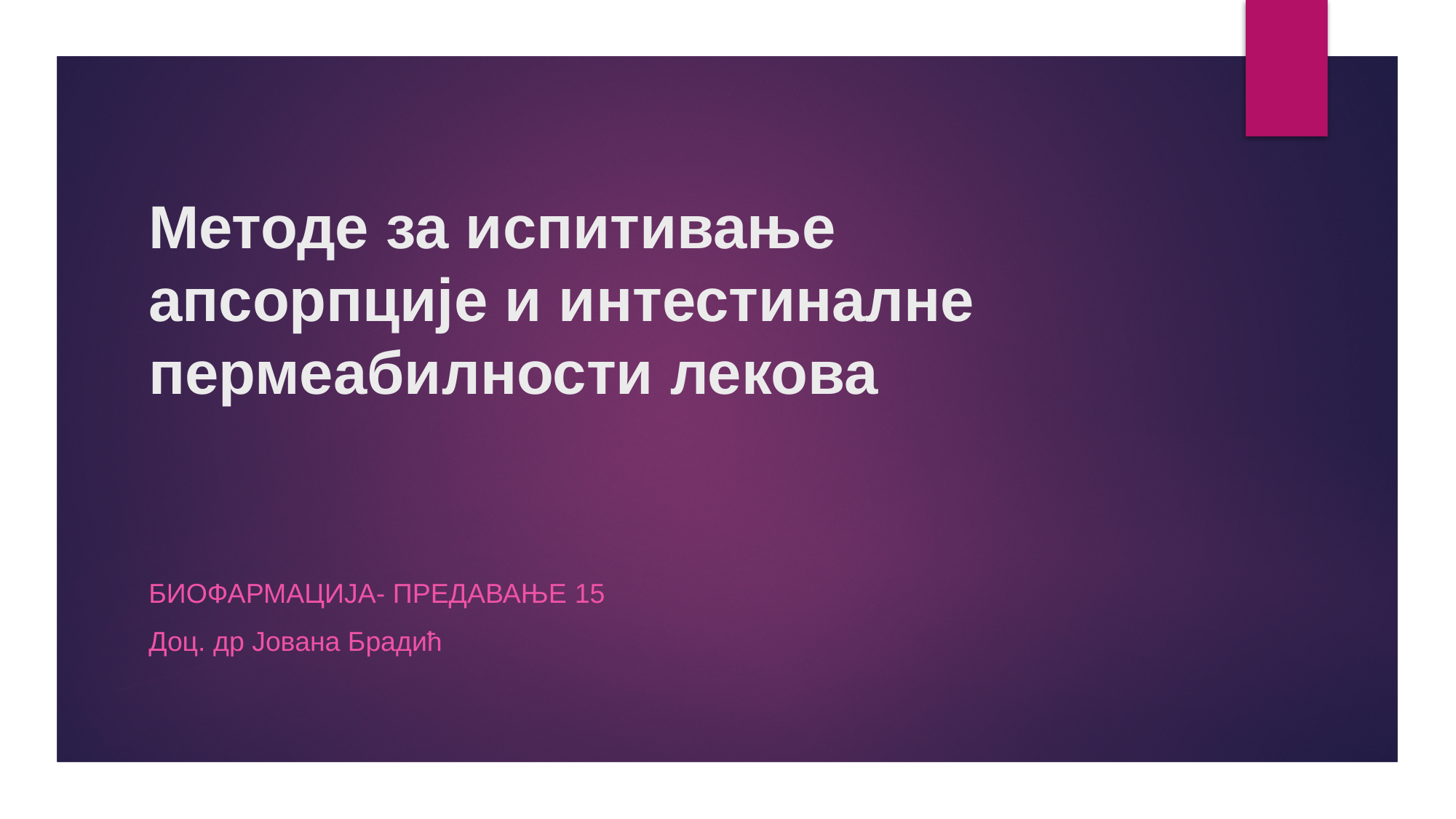

# Методе за испитивање апсорпције и интестиналне пермеабилности лекова
Биофармација- предавање 15
Доц. др Јована Брадић